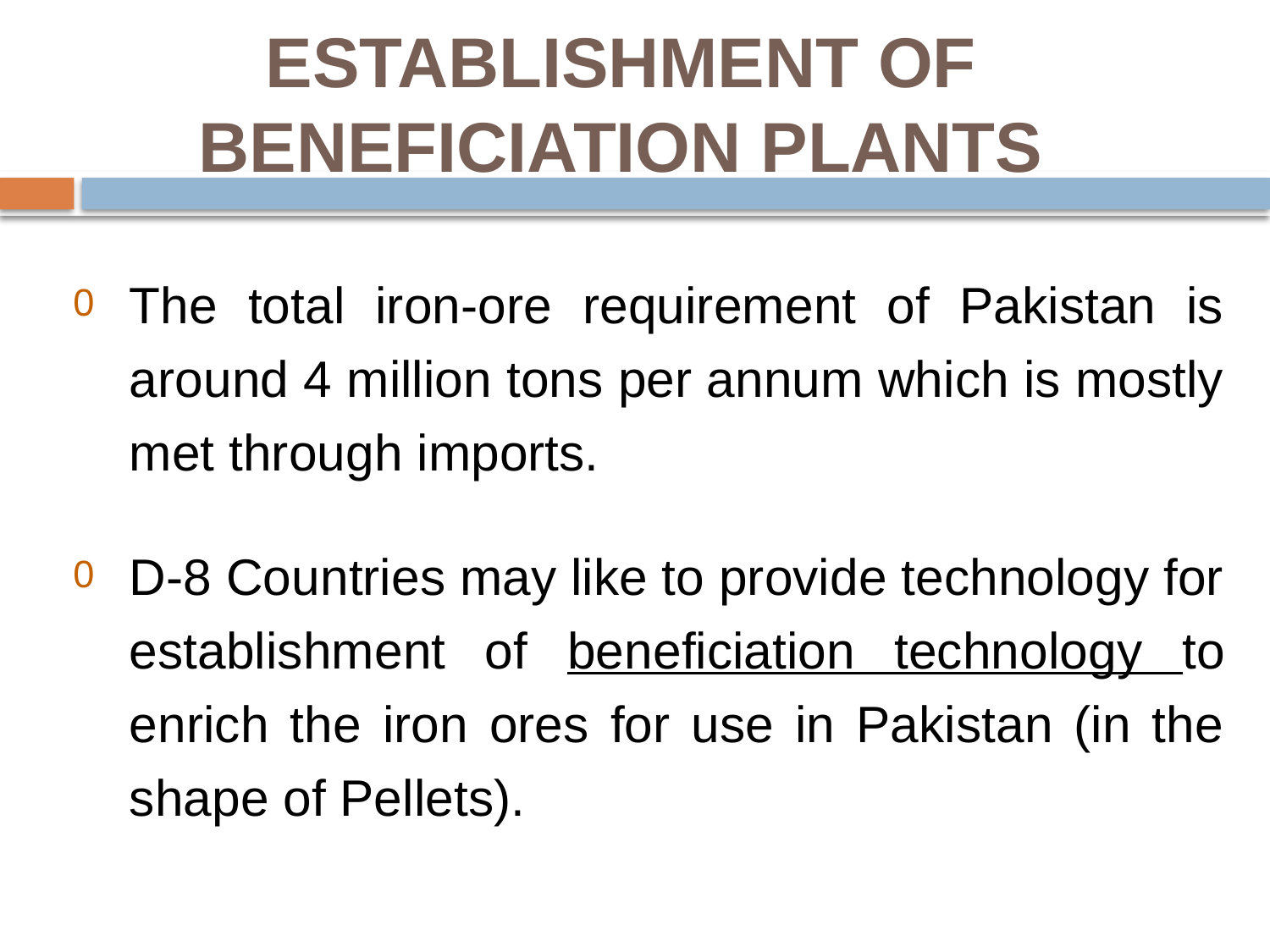

ESTABLISHMENT OF BENEFICIATION PLANTS
The total iron-ore requirement of Pakistan is around 4 million tons per annum which is mostly met through imports.

D-8 Countries may like to provide technology for establishment of beneficiation technology to enrich the iron ores for use in Pakistan (in the shape of Pellets).